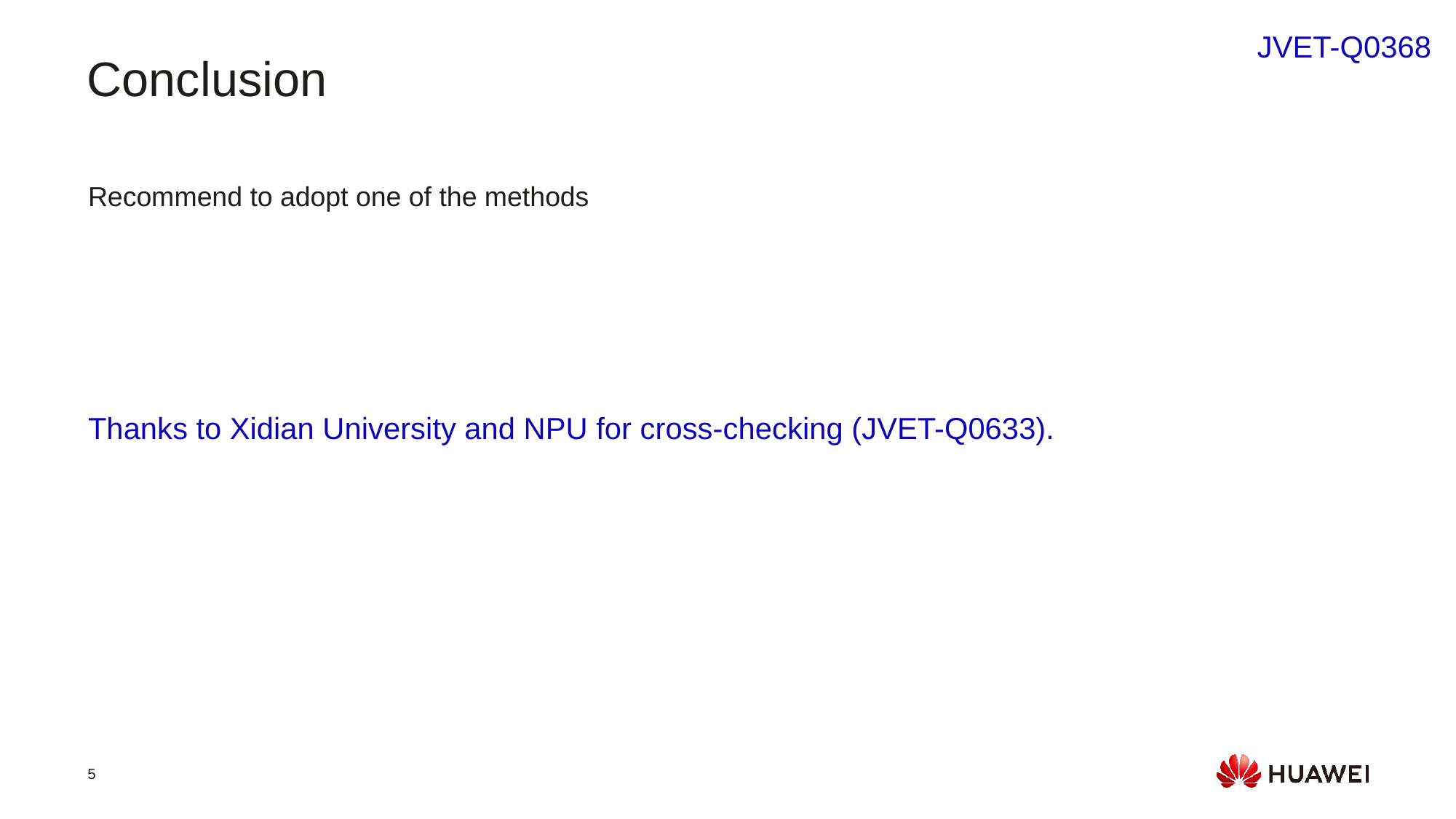

JVET-Q0368
Conclusion
Recommend to adopt one of the methods

Thanks to Xidian University and NPU for cross-checking (JVET-Q0633).